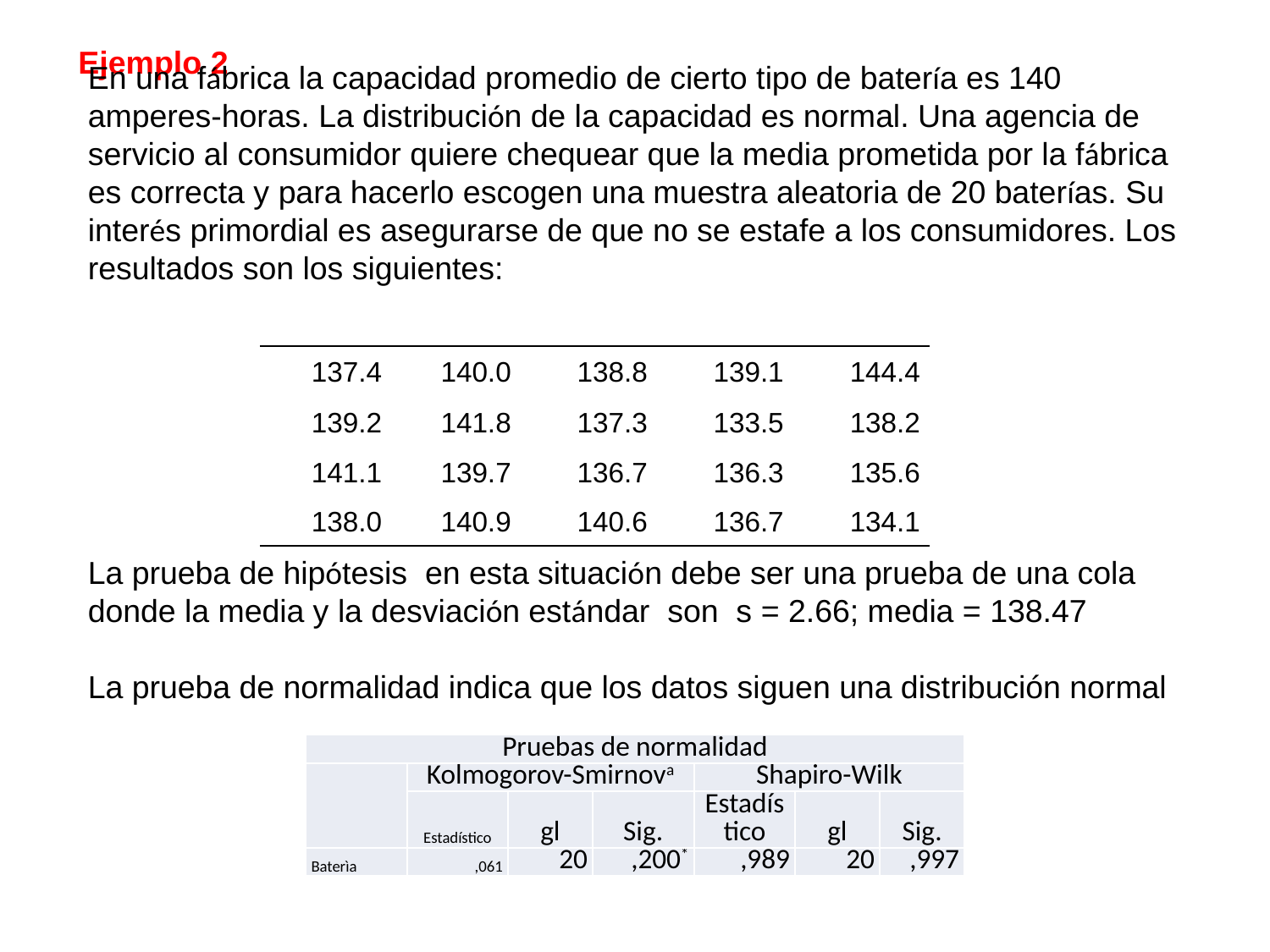

Ejemplo 2
En una fábrica la capacidad promedio de cierto tipo de batería es 140 amperes-horas. La distribución de la capacidad es normal. Una agencia de servicio al consumidor quiere chequear que la media prometida por la fábrica es correcta y para hacerlo escogen una muestra aleatoria de 20 baterías. Su interés primordial es asegurarse de que no se estafe a los consumidores. Los resultados son los siguientes:

La prueba de hipótesis  en esta situación debe ser una prueba de una cola donde la media y la desviación estándar  son  s = 2.66; media = 138.47

La prueba de normalidad indica que los datos siguen una distribución normal
| 137.4 | 140.0 | 138.8 | 139.1 | 144.4 |
| --- | --- | --- | --- | --- |
| 139.2 | 141.8 | 137.3 | 133.5 | 138.2 |
| 141.1 | 139.7 | 136.7 | 136.3 | 135.6 |
| 138.0 | 140.9 | 140.6 | 136.7 | 134.1 |
| Pruebas de normalidad |  |  |  |  |  |  |
| --- | --- | --- | --- | --- | --- | --- |
|  | Kolmogorov-Smirnova |  |  | Shapiro-Wilk |  |  |
|  | Estadístico | gl | Sig. | Estadístico | gl | Sig. |
| Baterìa | ,061 | 20 | ,200\* | ,989 | 20 | ,997 |